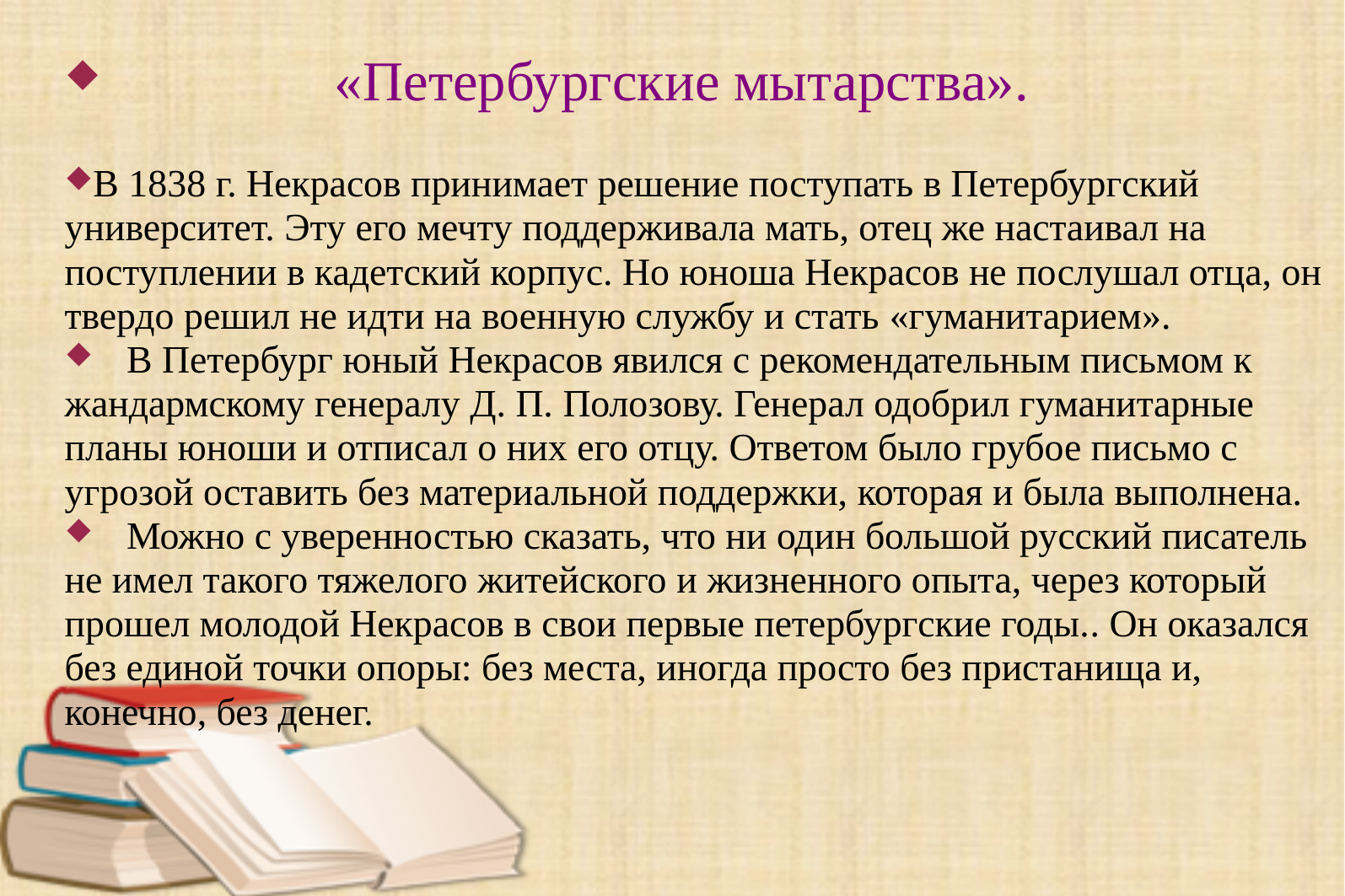

«Петербургские мытарства».

В 1838 г. Некрасов принимает решение поступать в Петербургский университет. Эту его мечту поддерживала мать, отец же настаивал на поступлении в кадетский корпус. Но юноша Некрасов не послушал отца, он твердо решил не идти на военную службу и стать «гуманитарием».
	В Петербург юный Некрасов явился с рекомендательным письмом к жандармскому генералу Д. П. Полозову. Генерал одобрил гуманитарные планы юноши и отписал о них его отцу. Ответом было грубое письмо с угрозой оставить без материальной поддержки, которая и была выполнена.
	Можно с уверенностью сказать, что ни один большой русский писатель не имел такого тяжелого житейского и жизненного опыта, через который прошел молодой Некрасов в свои первые петербургские годы.. Он оказался без единой точки опоры: без места, иногда просто без пристанища и, конечно, без денег.